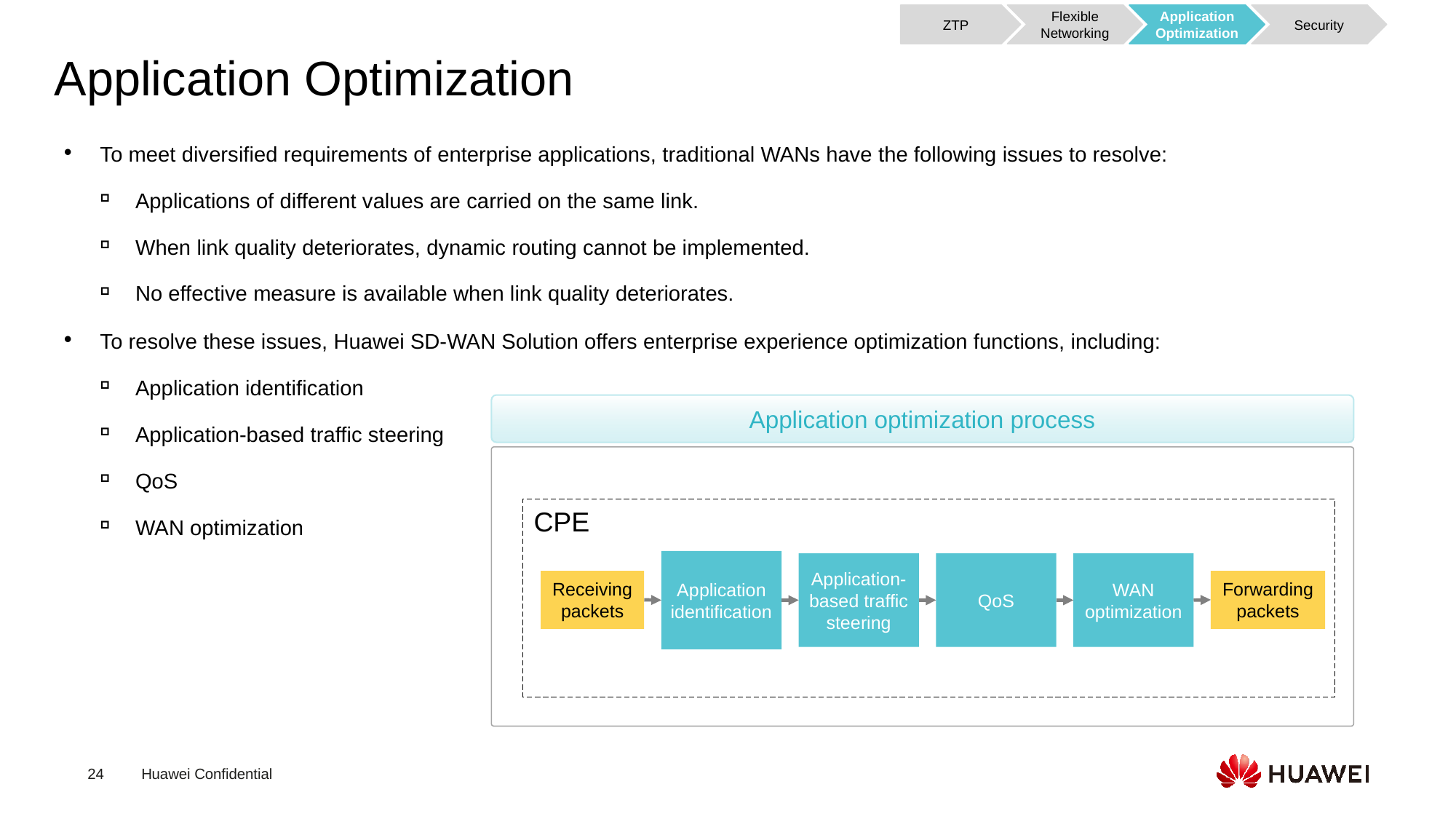

ZTP
Flexible Networking
Application Optimization
Security
# Application Optimization
To meet diversified requirements of enterprise applications, traditional WANs have the following issues to resolve:
Applications of different values are carried on the same link.
When link quality deteriorates, dynamic routing cannot be implemented.
No effective measure is available when link quality deteriorates.
To resolve these issues, Huawei SD-WAN Solution offers enterprise experience optimization functions, including:
Application identification
Application-based traffic steering
QoS
WAN optimization
Application optimization process

CPE
Application identification
Application-based traffic steering
QoS
WAN optimization
Receiving packets
Forwarding packets